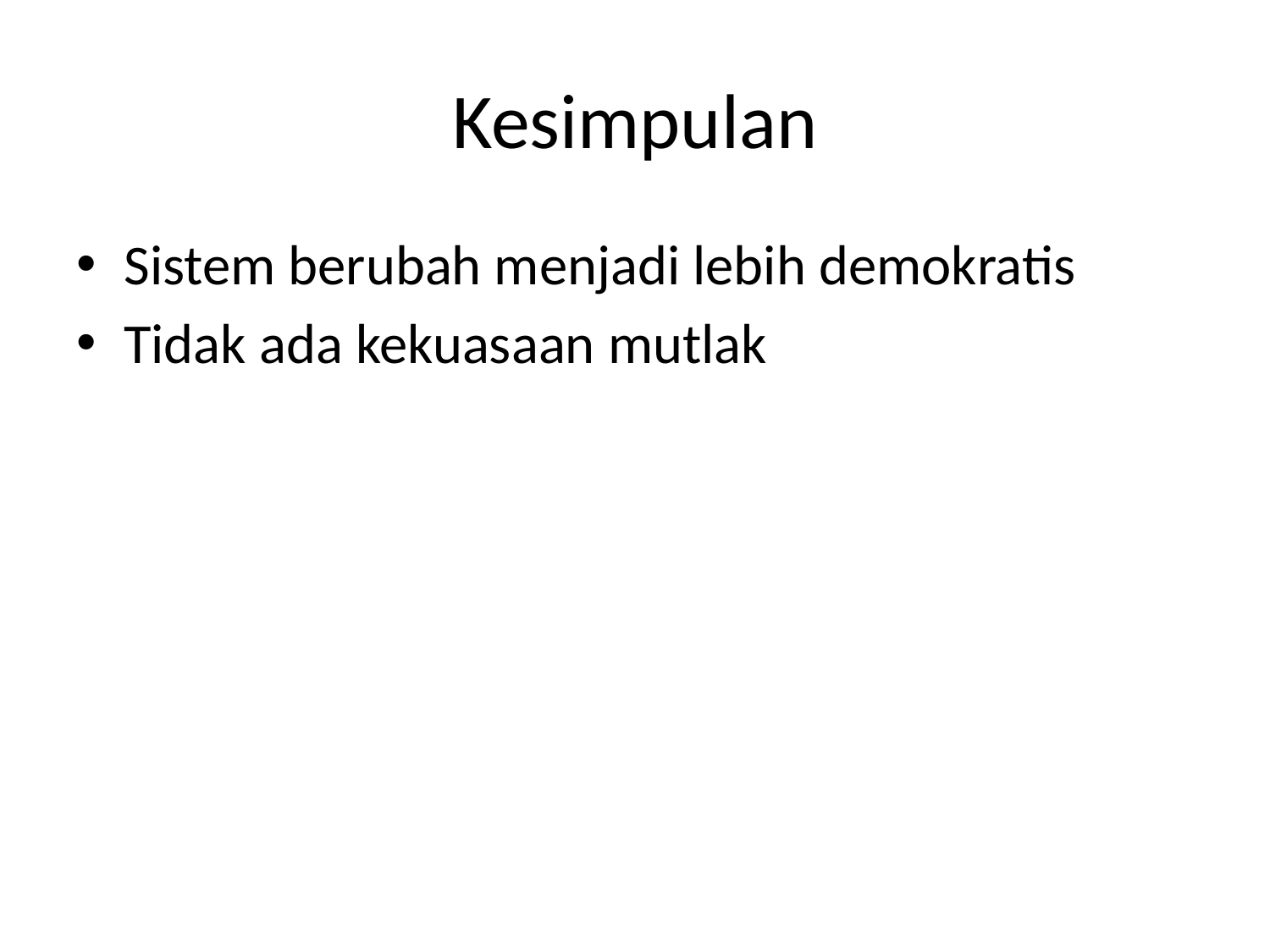

# Kesimpulan
Sistem berubah menjadi lebih demokratis
Tidak ada kekuasaan mutlak